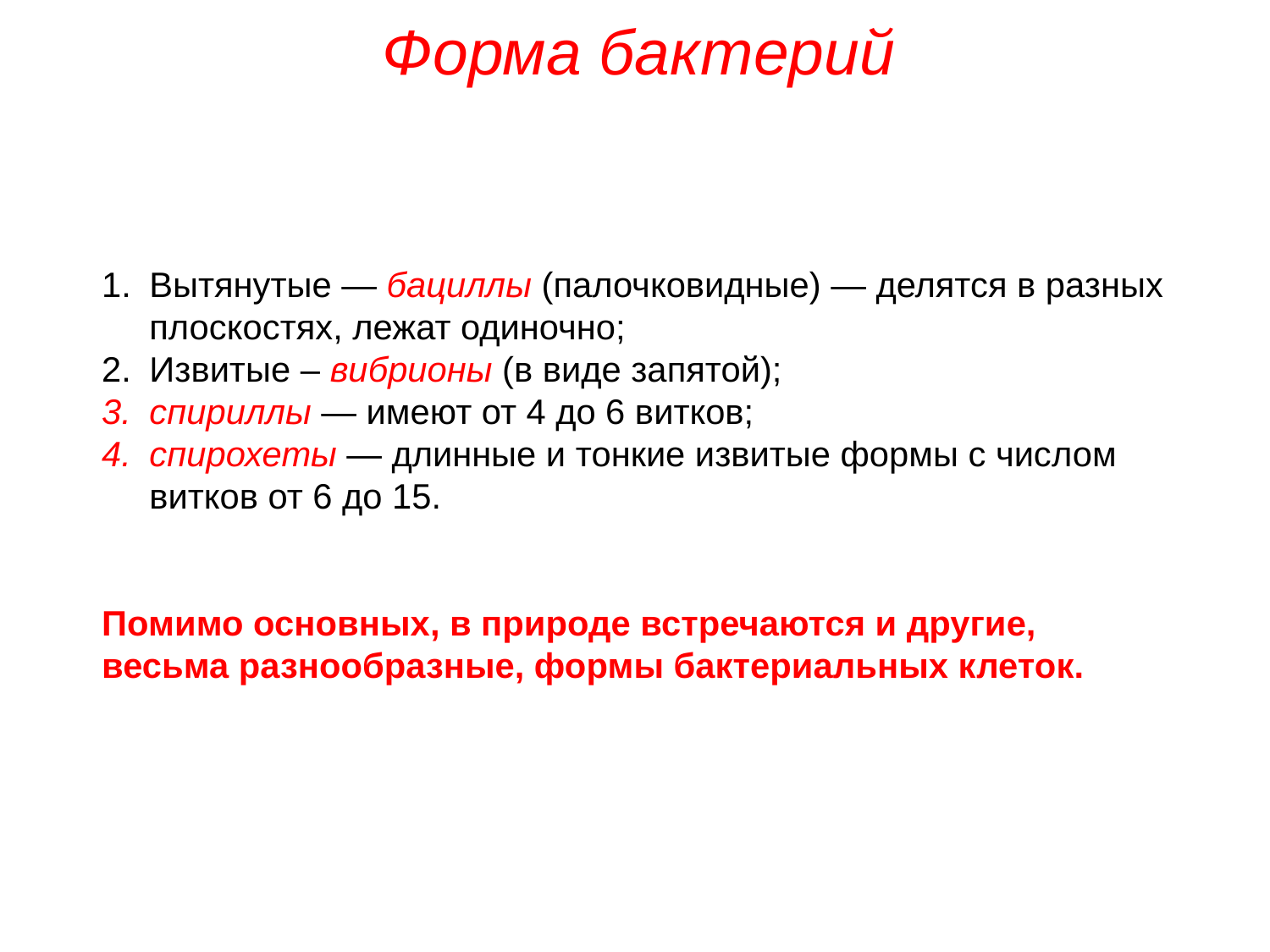

Форма бактерий
Вытянутые — бациллы (палочковидные) — делятся в разных плоскостях, лежат одиночно;
Извитые – вибрионы (в виде запятой);
спириллы — имеют от 4 до 6 витков;
спирохеты — длинные и тонкие извитые формы с числом витков от 6 до 15.

Помимо основных, в природе встречаются и другие, весьма разнообразные, формы бактериальных клеток.